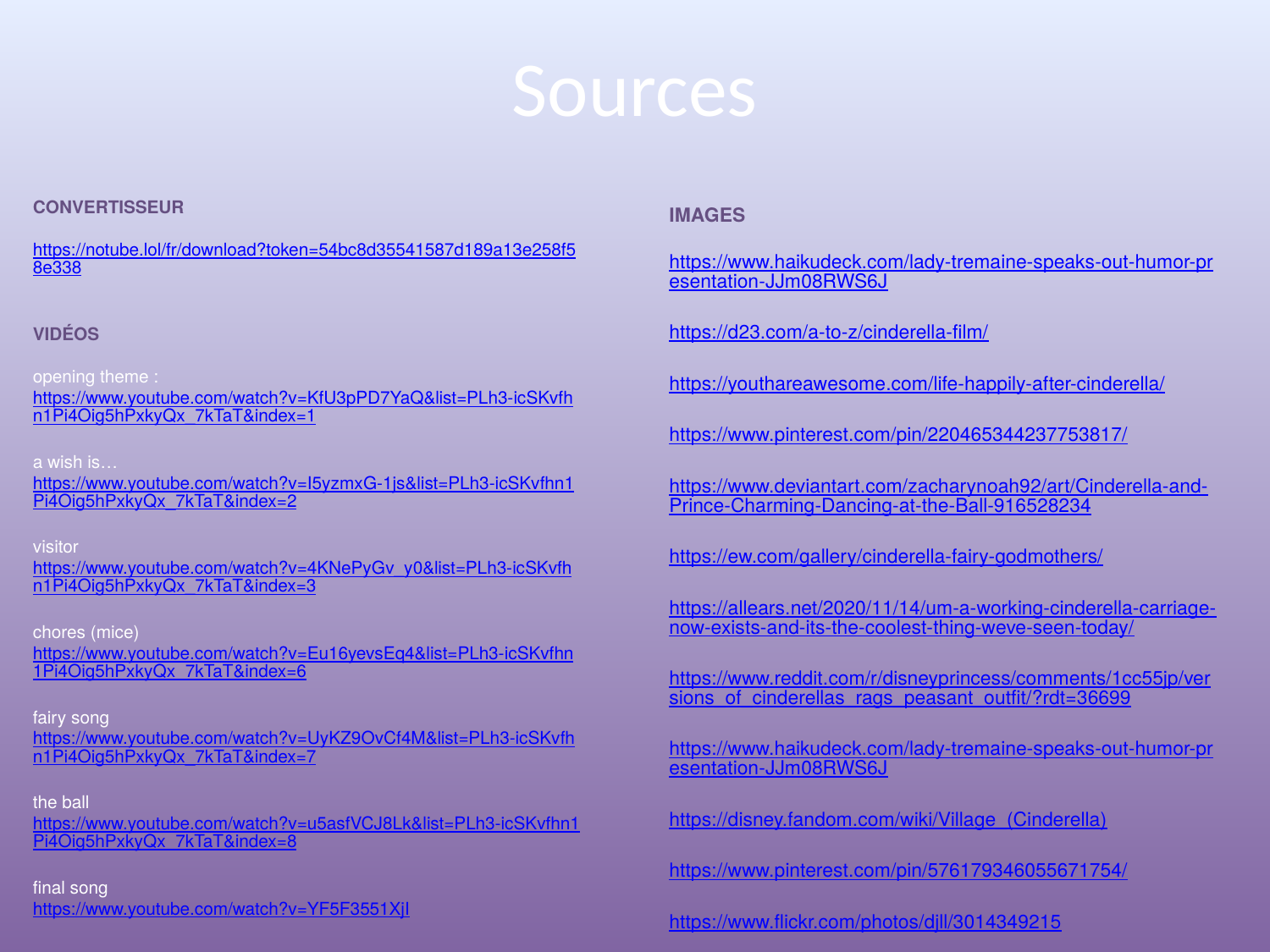

# Sources
CONVERTISSEUR

https://notube.lol/fr/download?token=54bc8d35541587d189a13e258f58e338

VIDÉOS

opening theme :
https://www.youtube.com/watch?v=KfU3pPD7YaQ&list=PLh3-icSKvfhn1Pi4Oig5hPxkyQx_7kTaT&index=1

a wish is…
https://www.youtube.com/watch?v=I5yzmxG-1js&list=PLh3-icSKvfhn1Pi4Oig5hPxkyQx_7kTaT&index=2

visitor
https://www.youtube.com/watch?v=4KNePyGv_y0&list=PLh3-icSKvfhn1Pi4Oig5hPxkyQx_7kTaT&index=3

chores (mice)
https://www.youtube.com/watch?v=Eu16yevsEq4&list=PLh3-icSKvfhn1Pi4Oig5hPxkyQx_7kTaT&index=6

fairy song
https://www.youtube.com/watch?v=UyKZ9OvCf4M&list=PLh3-icSKvfhn1Pi4Oig5hPxkyQx_7kTaT&index=7

the ball
https://www.youtube.com/watch?v=u5asfVCJ8Lk&list=PLh3-icSKvfhn1Pi4Oig5hPxkyQx_7kTaT&index=8

final song
https://www.youtube.com/watch?v=YF5F3551XjI

IMAGES

https://www.haikudeck.com/lady-tremaine-speaks-out-humor-presentation-JJm08RWS6J

https://d23.com/a-to-z/cinderella-film/

https://youthareawesome.com/life-happily-after-cinderella/

https://www.pinterest.com/pin/220465344237753817/

https://www.deviantart.com/zacharynoah92/art/Cinderella-and-Prince-Charming-Dancing-at-the-Ball-916528234

https://ew.com/gallery/cinderella-fairy-godmothers/

https://allears.net/2020/11/14/um-a-working-cinderella-carriage-now-exists-and-its-the-coolest-thing-weve-seen-today/

https://www.reddit.com/r/disneyprincess/comments/1cc55jp/versions_of_cinderellas_rags_peasant_outfit/?rdt=36699

https://www.haikudeck.com/lady-tremaine-speaks-out-humor-presentation-JJm08RWS6J

https://disney.fandom.com/wiki/Village_(Cinderella)

https://www.pinterest.com/pin/576179346055671754/

https://www.flickr.com/photos/djll/3014349215